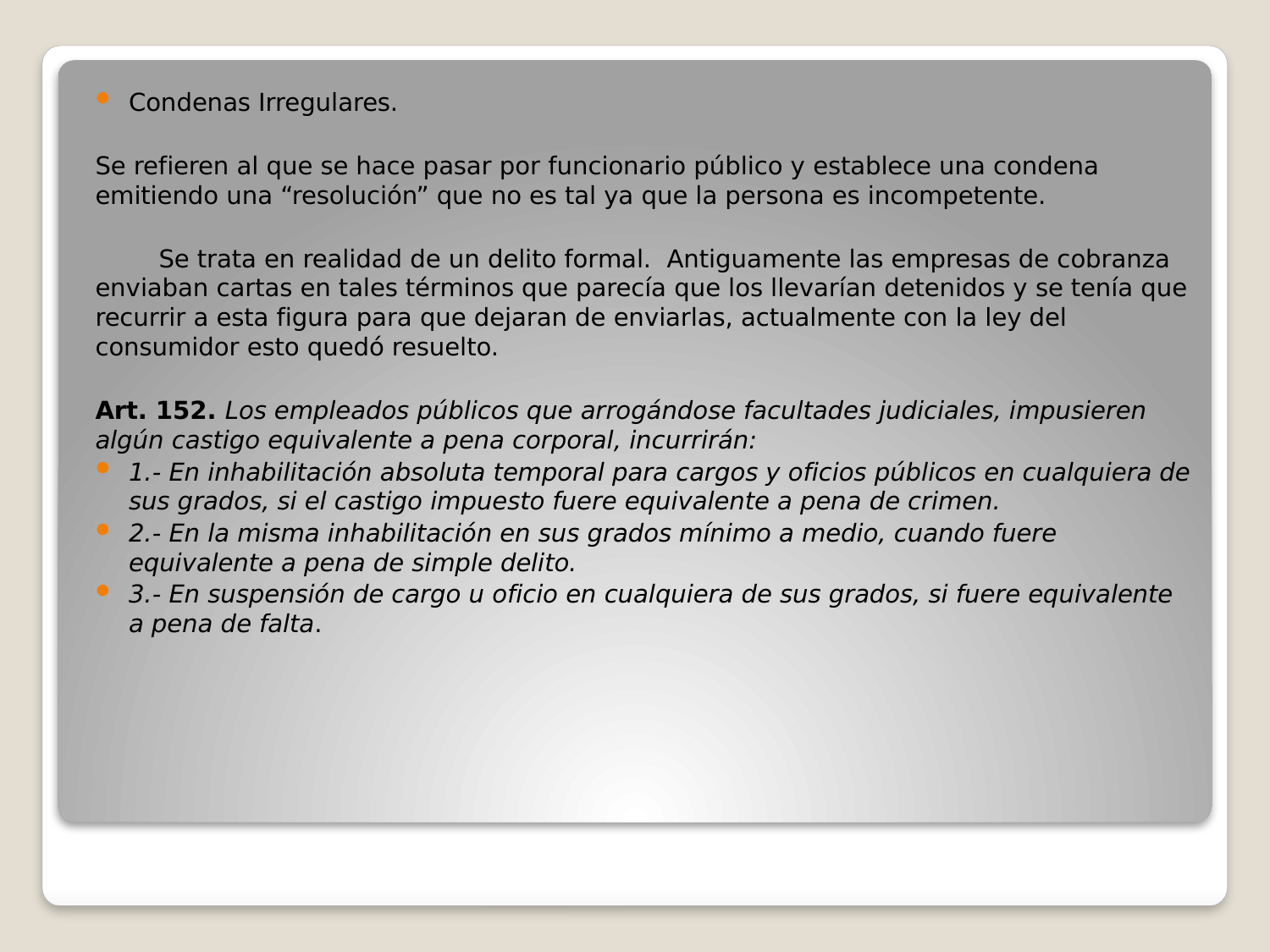

Condenas Irregulares.

Se refieren al que se hace pasar por funcionario público y establece una condena emitiendo una “resolución” que no es tal ya que la persona es incompetente.

	Se trata en realidad de un delito formal.  Antiguamente las empresas de cobranza enviaban cartas en tales términos que parecía que los llevarían detenidos y se tenía que recurrir a esta figura para que dejaran de enviarlas, actualmente con la ley del consumidor esto quedó resuelto.

Art. 152. Los empleados públicos que arrogándose facultades judiciales, impusieren algún castigo equivalente a pena corporal, incurrirán:
1.- En inhabilitación absoluta temporal para cargos y oficios públicos en cualquiera de sus grados, si el castigo impuesto fuere equivalente a pena de crimen.
2.- En la misma inhabilitación en sus grados mínimo a medio, cuando fuere equivalente a pena de simple delito.
3.- En suspensión de cargo u oficio en cualquiera de sus grados, si fuere equivalente a pena de falta.

#